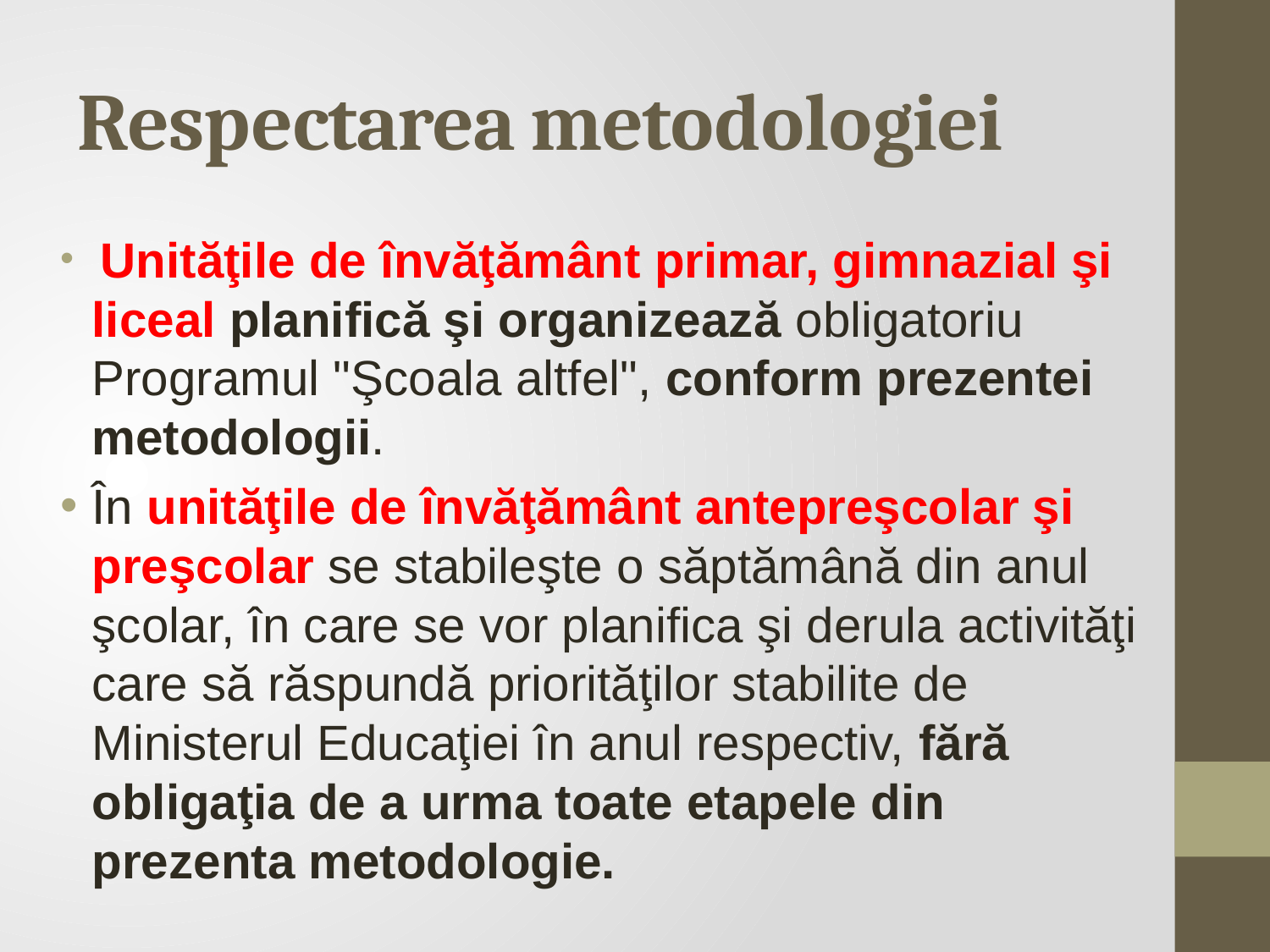

# Respectarea metodologiei
 Unităţile de învăţământ primar, gimnazial şi liceal planifică şi organizează obligatoriu Programul "Şcoala altfel", conform prezentei metodologii.
În unităţile de învăţământ antepreşcolar şi preşcolar se stabileşte o săptămână din anul şcolar, în care se vor planifica şi derula activităţi care să răspundă priorităţilor stabilite de Ministerul Educaţiei în anul respectiv, fără obligaţia de a urma toate etapele din prezenta metodologie.